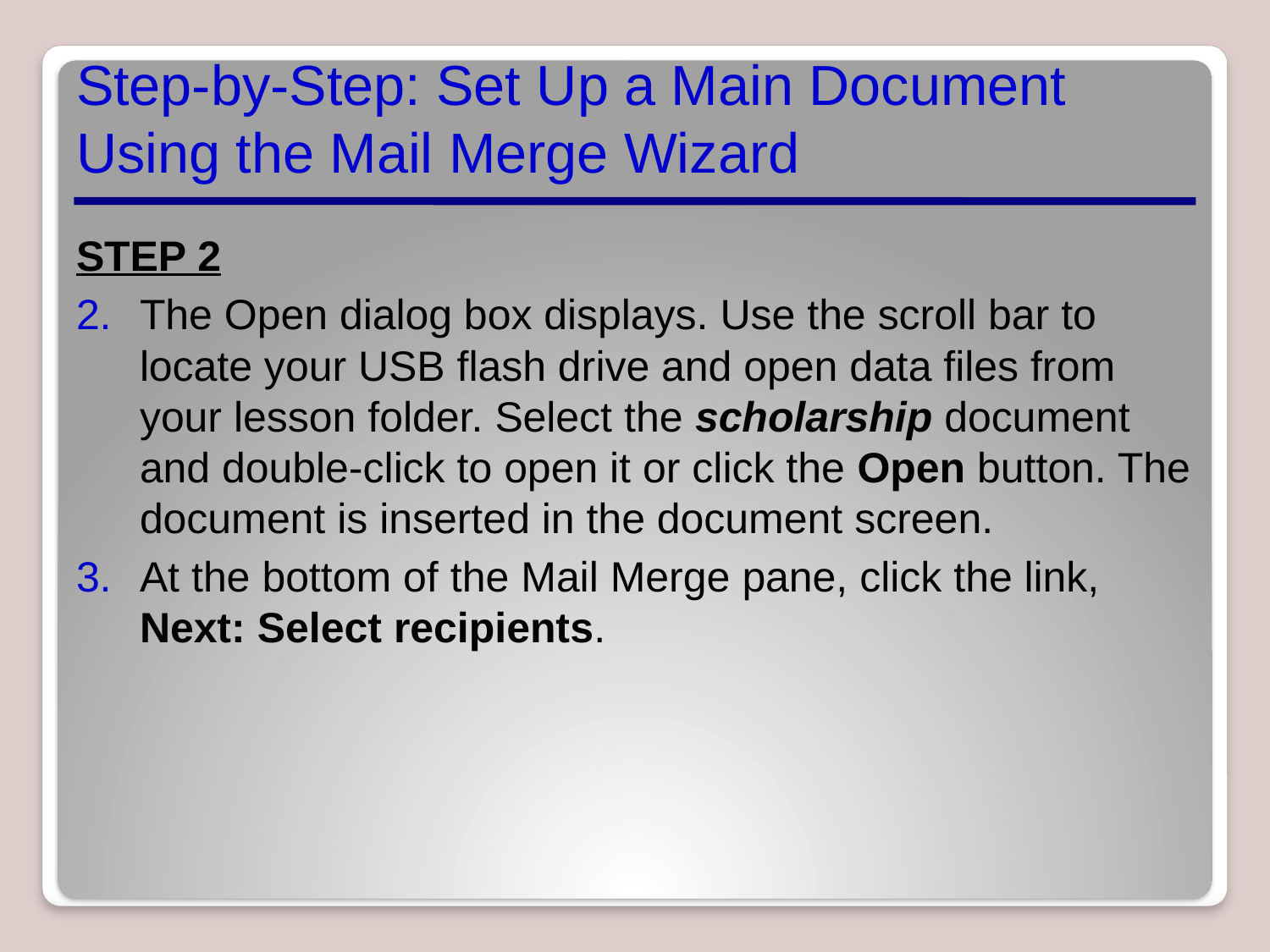

# Step-by-Step: Set Up a Main Document Using the Mail Merge Wizard
STEP 2
The Open dialog box displays. Use the scroll bar to locate your USB flash drive and open data files from your lesson folder. Select the scholarship document and double-click to open it or click the Open button. The document is inserted in the document screen.
At the bottom of the Mail Merge pane, click the link, Next: Select recipients.